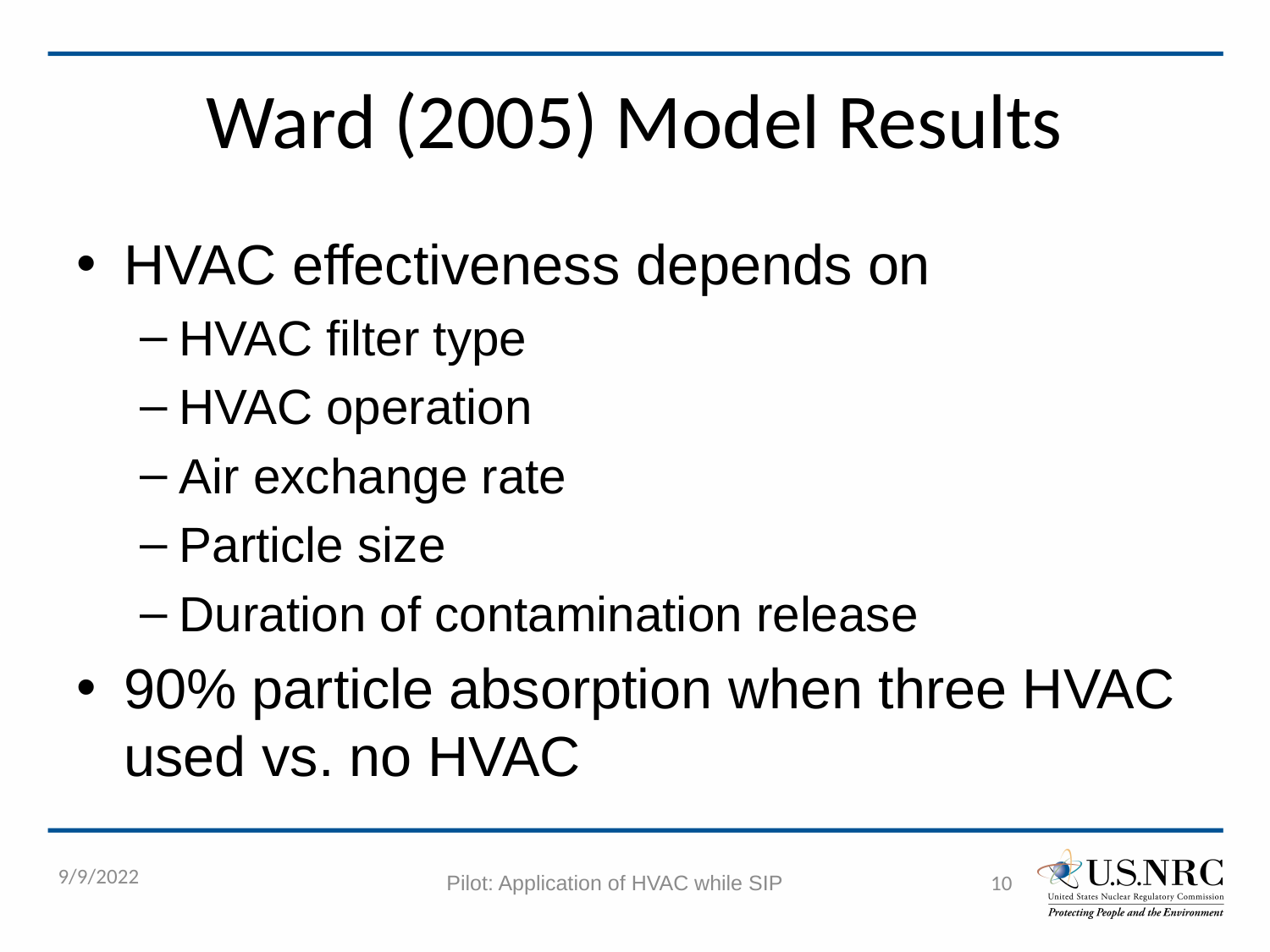

# Ward (2005) Model Results
HVAC effectiveness depends on
HVAC filter type
HVAC operation
Air exchange rate
Particle size
Duration of contamination release
90% particle absorption when three HVAC used vs. no HVAC

9/9/2022
Pilot: Application of HVAC while SIP
10